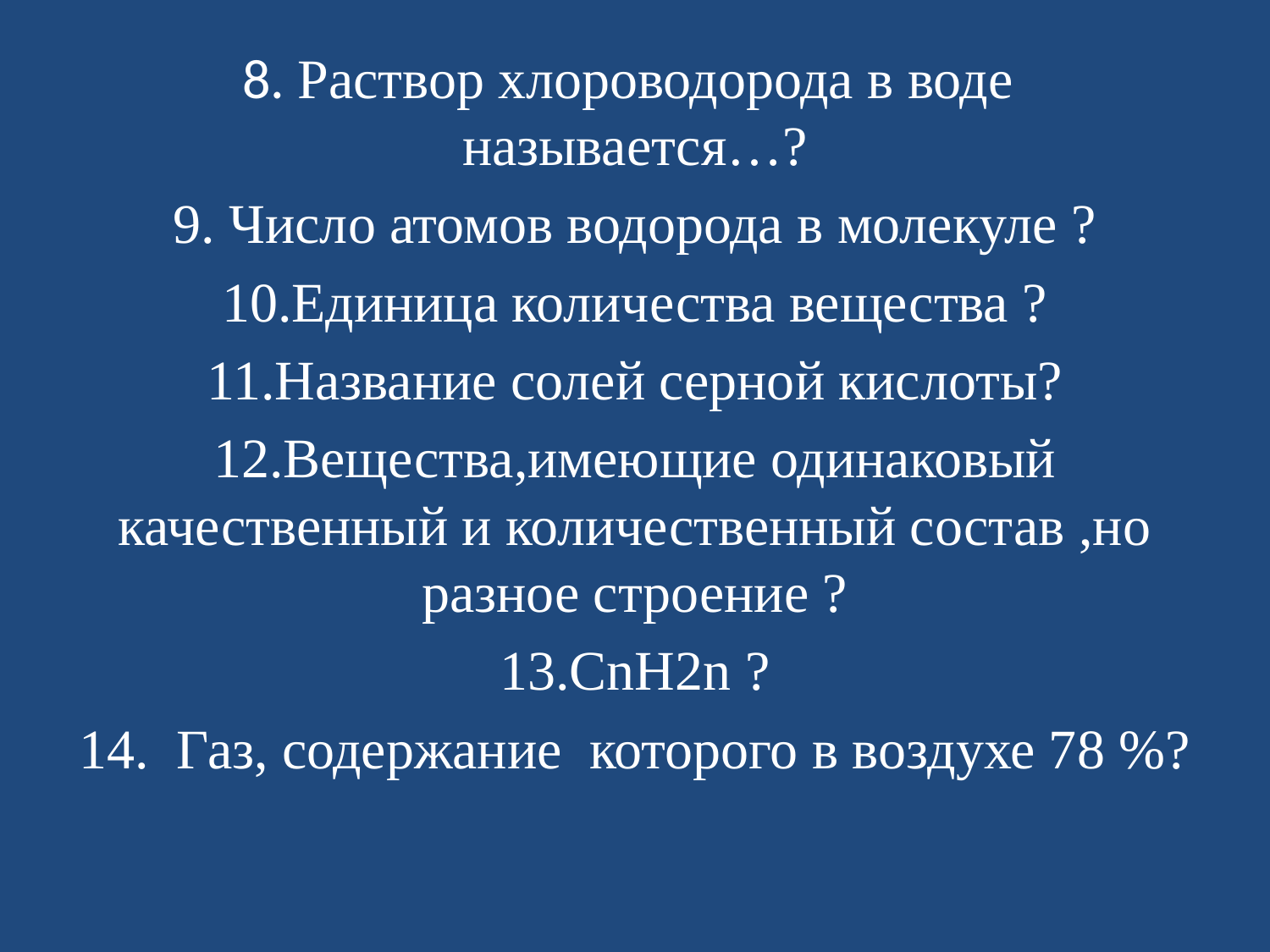

8. Раствор хлороводорода в воде  называется…?
9. Число атомов водорода в молекуле ?
10.Единица количества вещества ?
11.Название солей серной кислоты?
12.Вещества,имеющие одинаковый качественный и количественный состав ,но разное строение ?
13.CnH2n ?
14.  Газ, содержание  которого в воздухе 78 %?